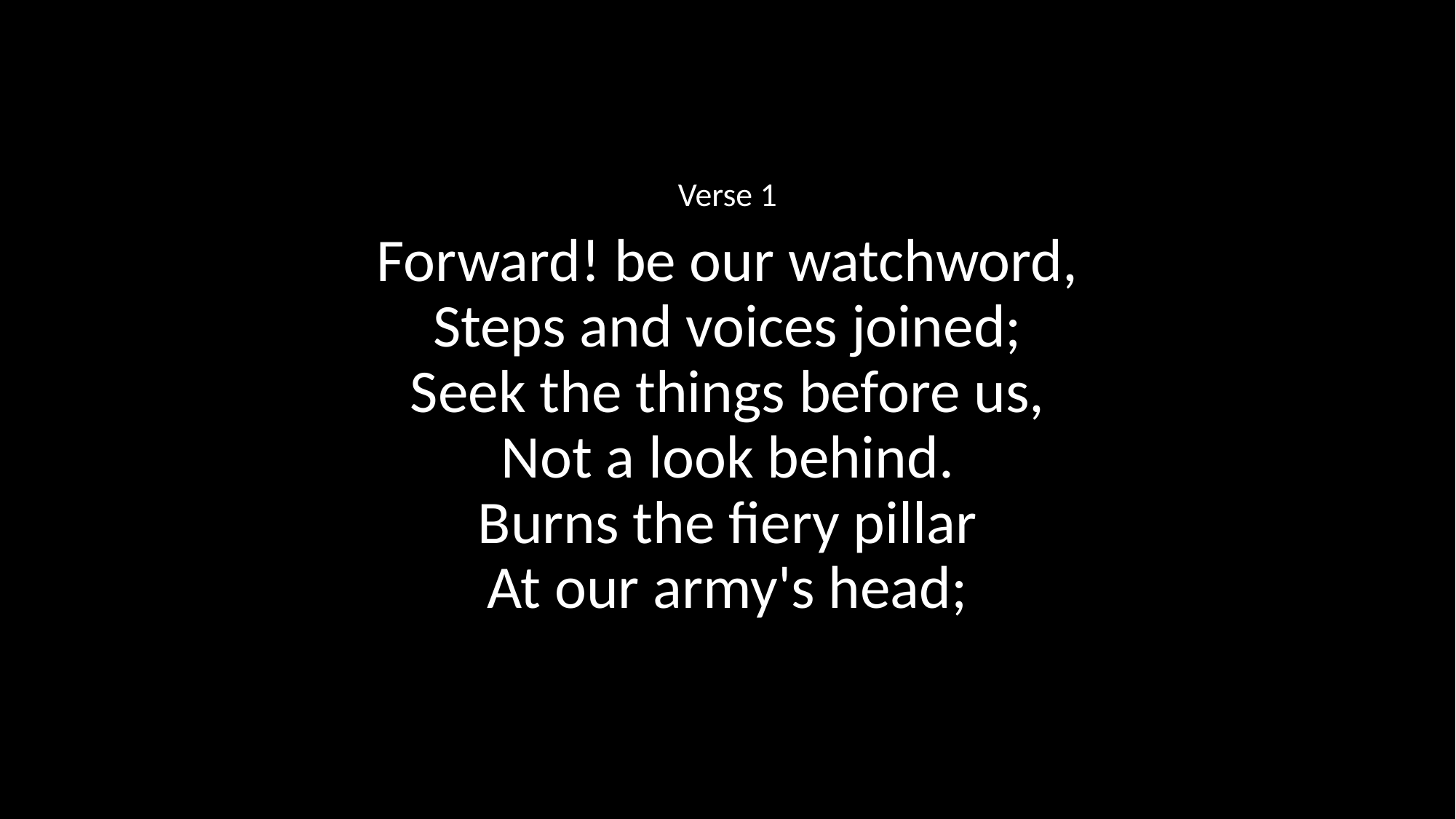

Verse 1
Forward! be our watchword,
Steps and voices joined;
Seek the things before us,
Not a look behind.
Burns the fiery pillar
At our army's head;